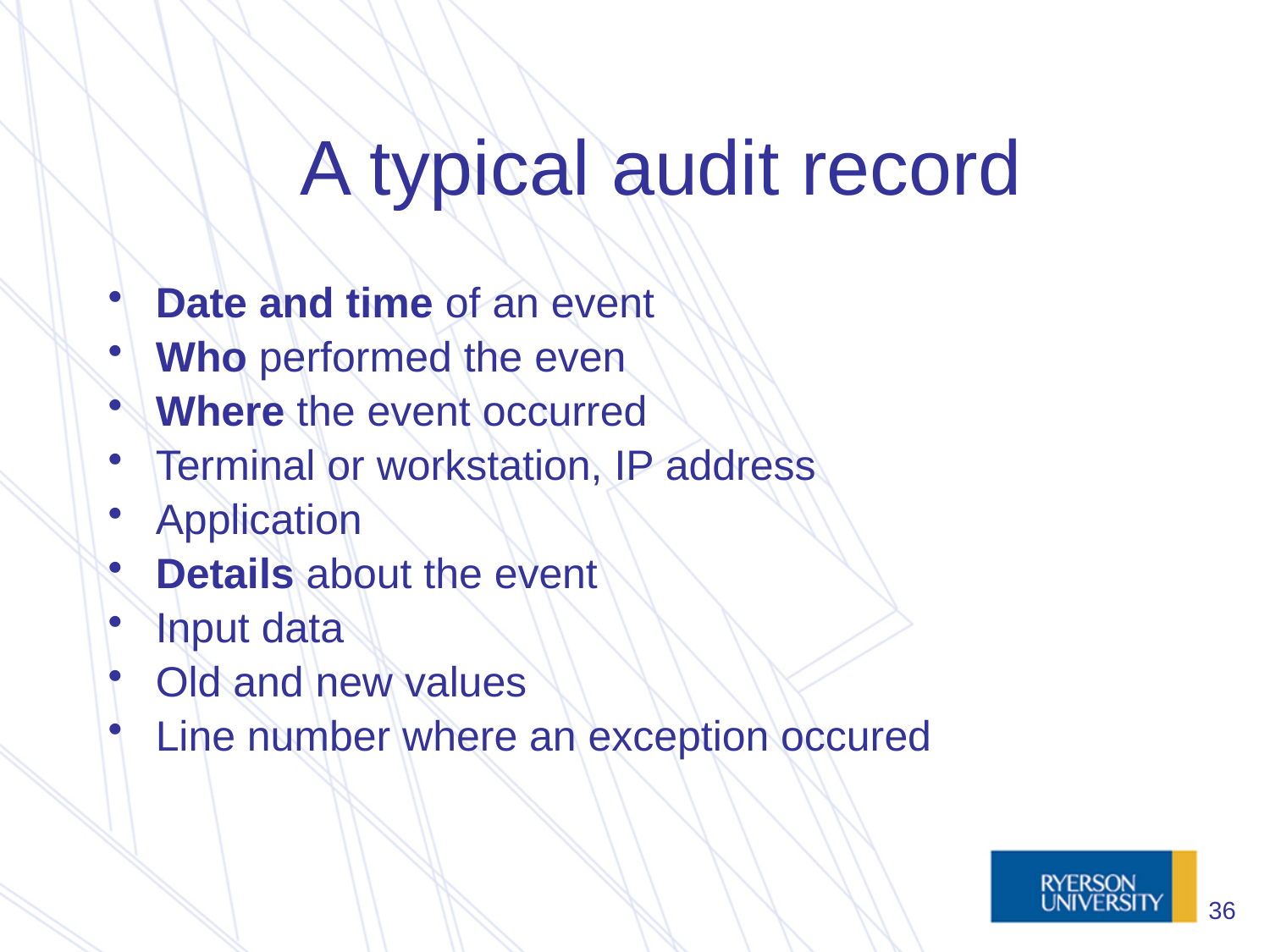

# A typical audit record
Date and time of an event
Who performed the even
Where the event occurred
Terminal or workstation, IP address
Application
Details about the event
Input data
Old and new values
Line number where an exception occured
36